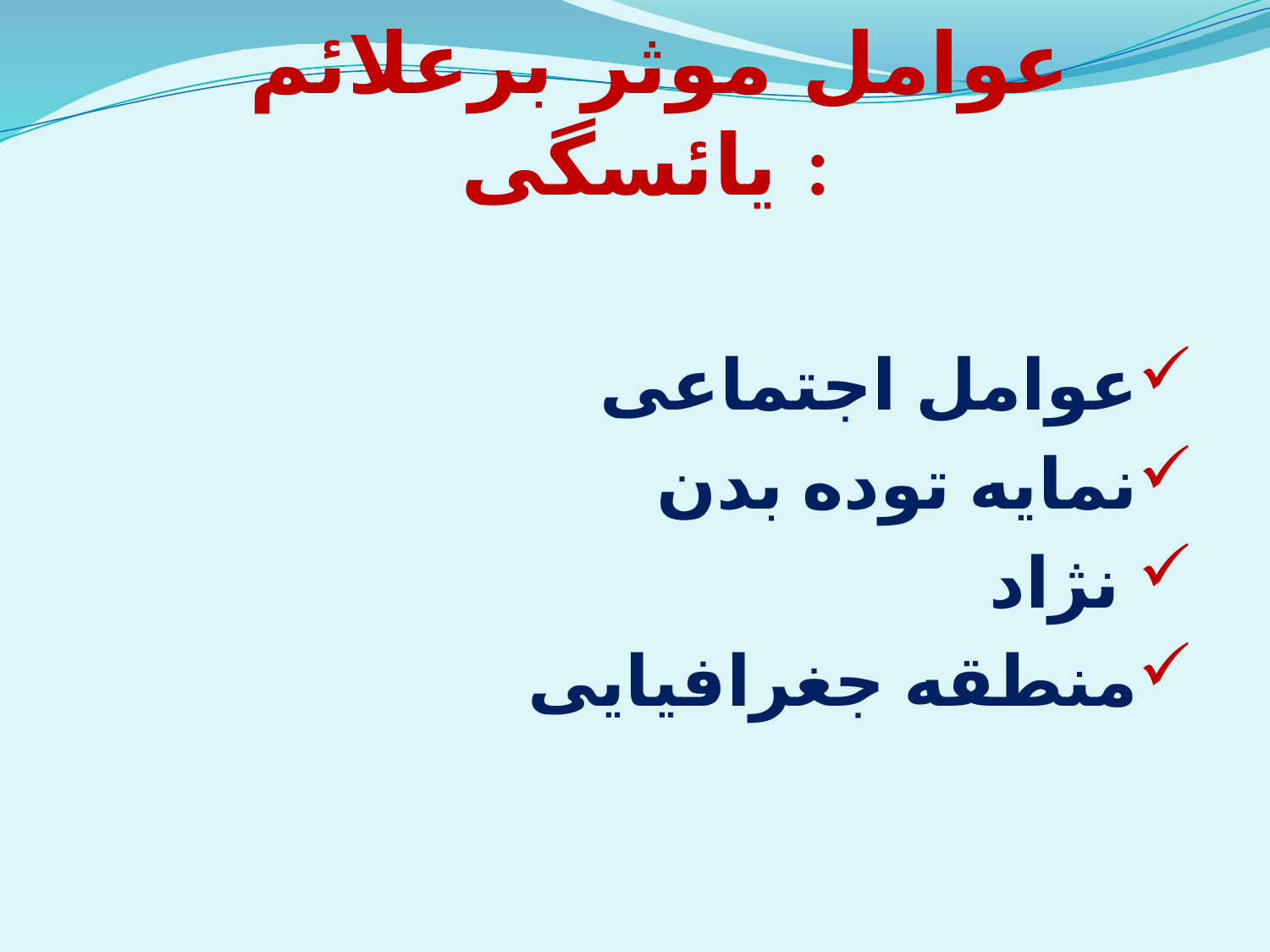

# عوامل موثر برعلائم یائسگی :

عوامل اجتماعی
نمایه توده بدن
 نژاد
منطقه جغرافیایی